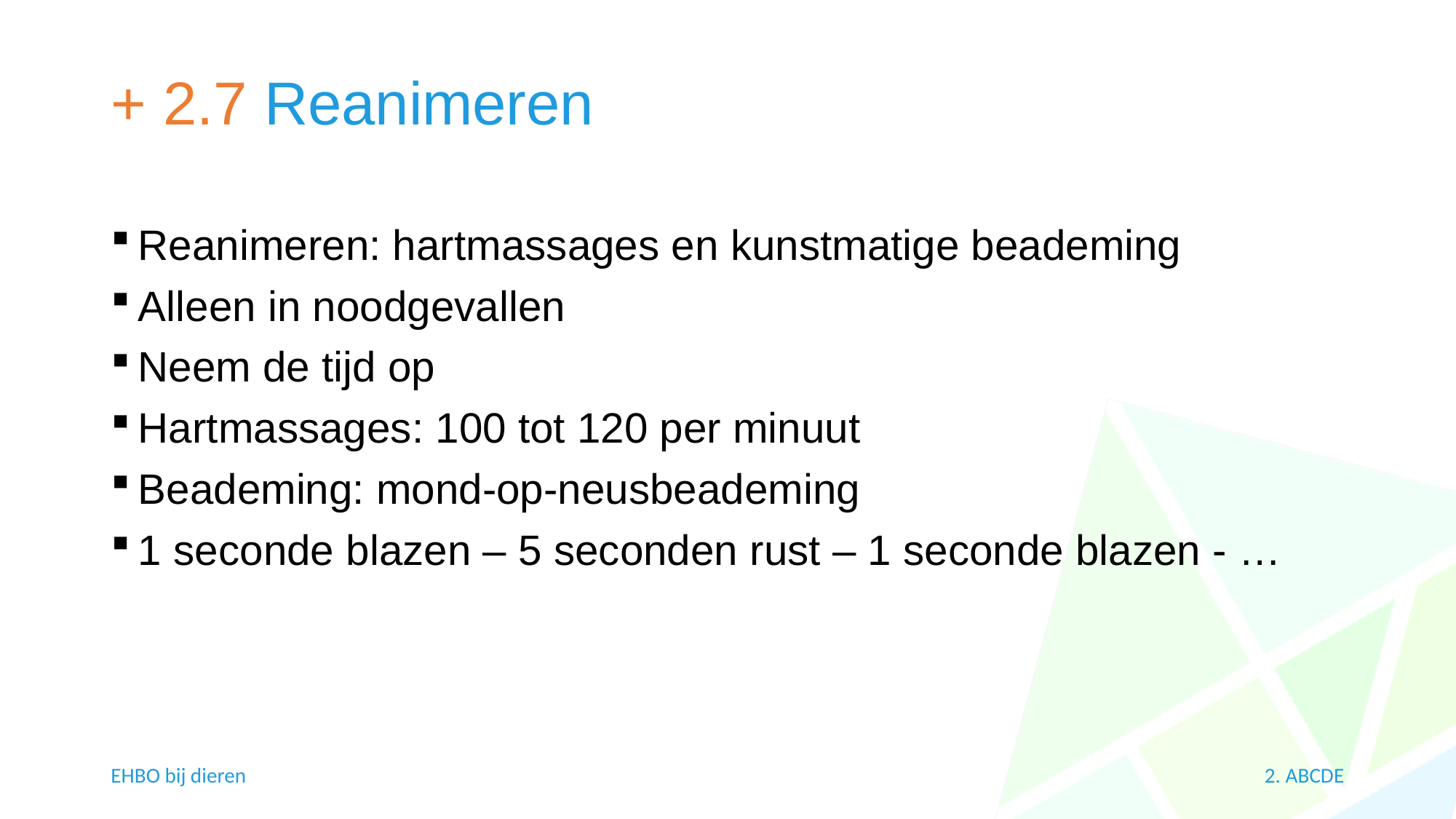

# + 2.7 Reanimeren
Reanimeren: hartmassages en kunstmatige beademing
Alleen in noodgevallen
Neem de tijd op
Hartmassages: 100 tot 120 per minuut
Beademing: mond-op-neusbeademing
1 seconde blazen – 5 seconden rust – 1 seconde blazen - …

EHBO bij dieren
2. ABCDE